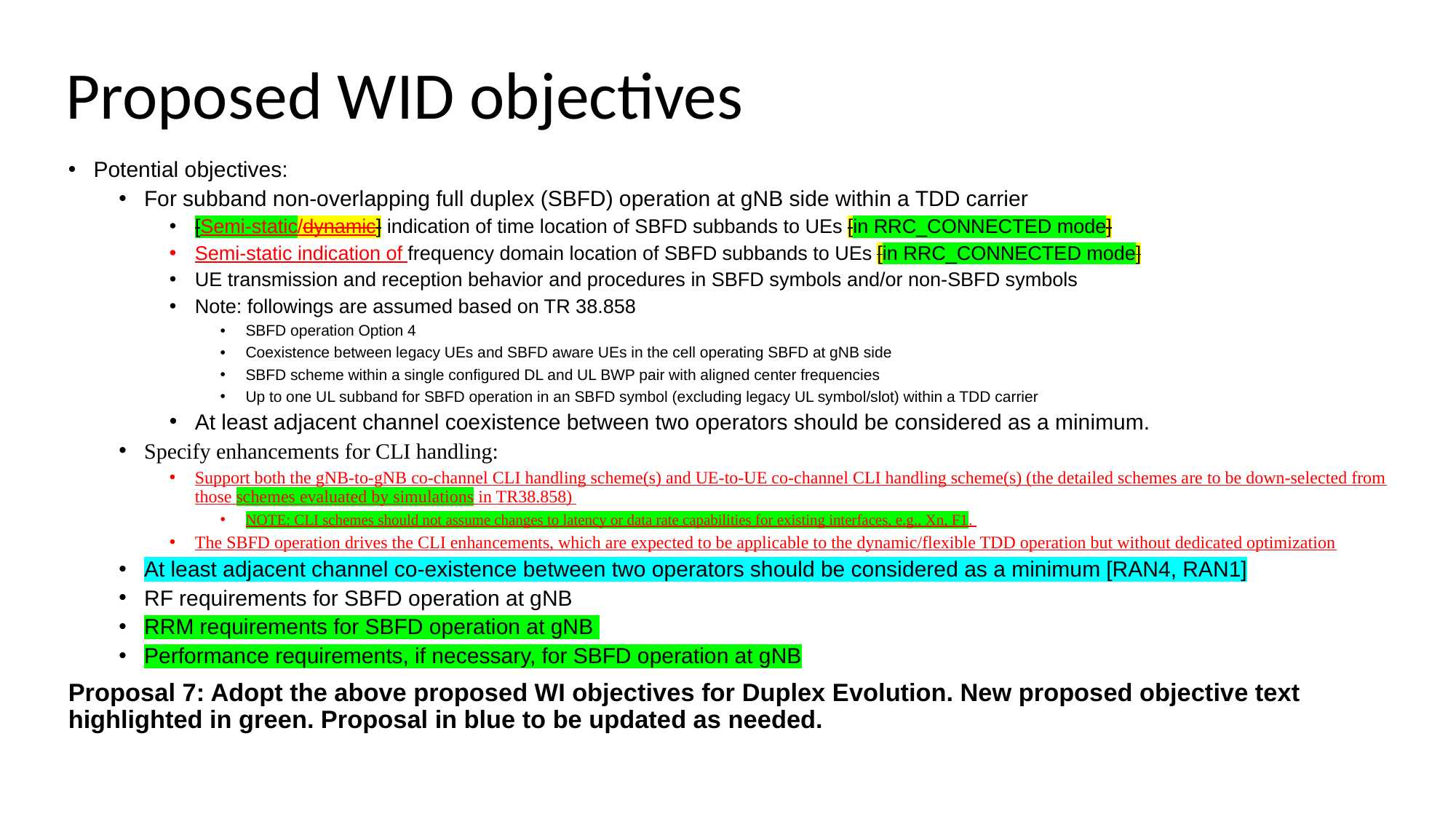

# Proposed WID objectives
Potential objectives:
For subband non-overlapping full duplex (SBFD) operation at gNB side within a TDD carrier
[Semi-static/dynamic] indication of time location of SBFD subbands to UEs [in RRC_CONNECTED mode]
Semi-static indication of frequency domain location of SBFD subbands to UEs [in RRC_CONNECTED mode]
UE transmission and reception behavior and procedures in SBFD symbols and/or non-SBFD symbols
Note: followings are assumed based on TR 38.858
SBFD operation Option 4
Coexistence between legacy UEs and SBFD aware UEs in the cell operating SBFD at gNB side
SBFD scheme within a single configured DL and UL BWP pair with aligned center frequencies
Up to one UL subband for SBFD operation in an SBFD symbol (excluding legacy UL symbol/slot) within a TDD carrier
At least adjacent channel coexistence between two operators should be considered as a minimum.
Specify enhancements for CLI handling:
Support both the gNB-to-gNB co-channel CLI handling scheme(s) and UE-to-UE co-channel CLI handling scheme(s) (the detailed schemes are to be down-selected from those schemes evaluated by simulations in TR38.858)
NOTE: CLI schemes should not assume changes to latency or data rate capabilities for existing interfaces, e.g., Xn, F1.
The SBFD operation drives the CLI enhancements, which are expected to be applicable to the dynamic/flexible TDD operation but without dedicated optimization
At least adjacent channel co-existence between two operators should be considered as a minimum [RAN4, RAN1]
RF requirements for SBFD operation at gNB
RRM requirements for SBFD operation at gNB
Performance requirements, if necessary, for SBFD operation at gNB
Proposal 7: Adopt the above proposed WI objectives for Duplex Evolution. New proposed objective text highlighted in green. Proposal in blue to be updated as needed.